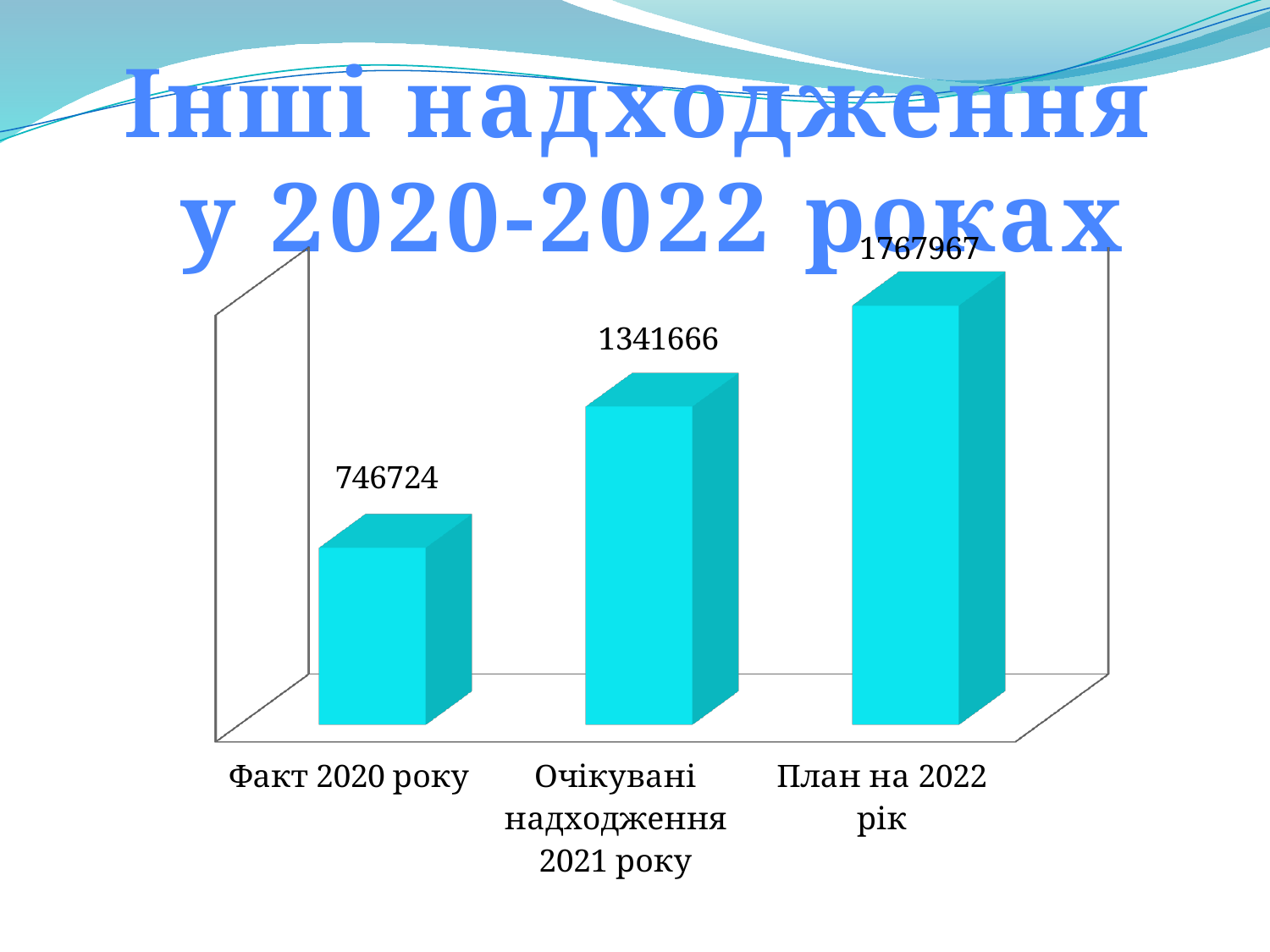

Інші надходження
у 2020-2022 роках

[unsupported chart]